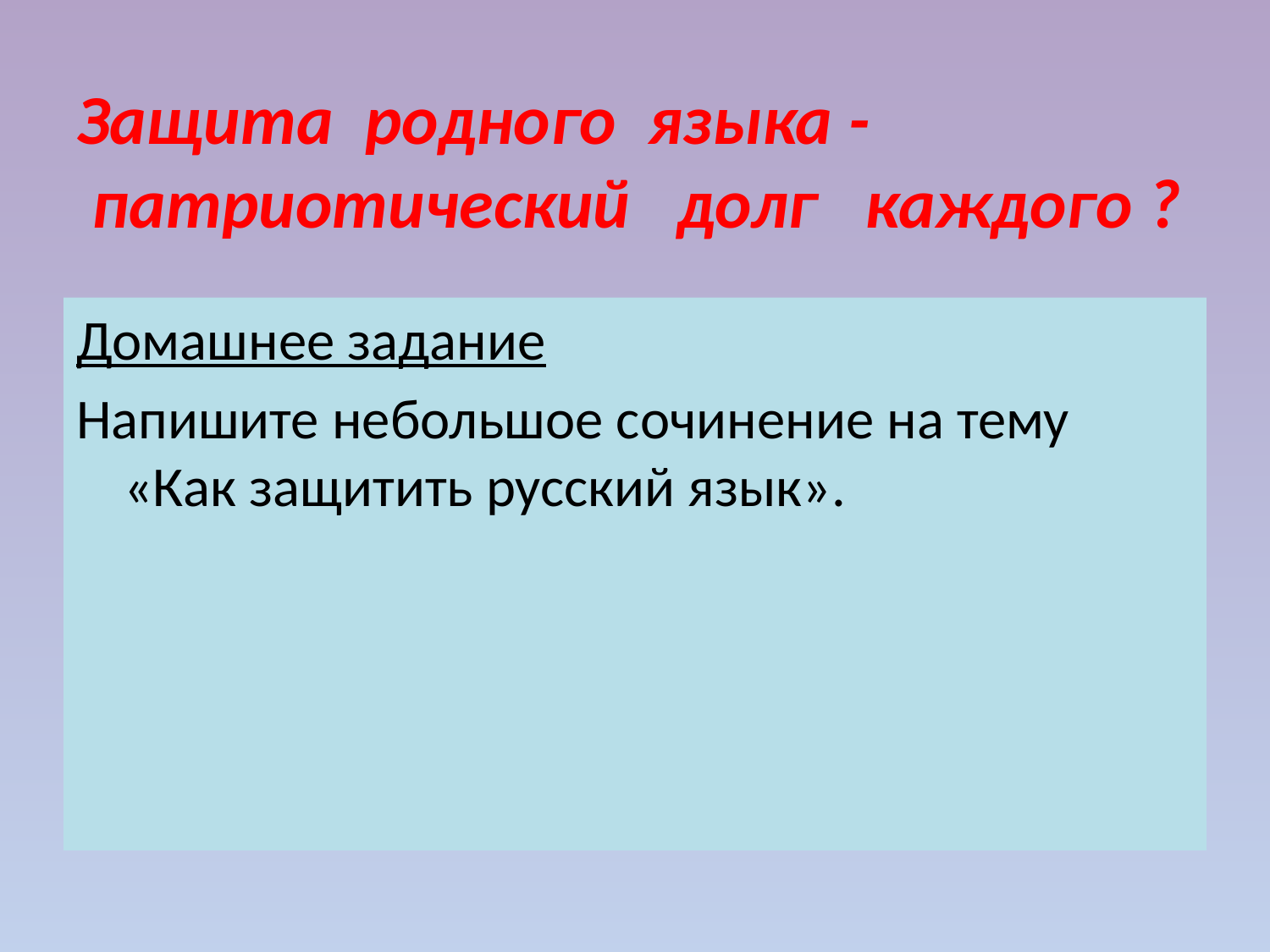

# Защита  родного  языка - патриотический   долг   каждого ?
Домашнее задание
Напишите небольшое сочинение на тему «Как защитить русский язык».